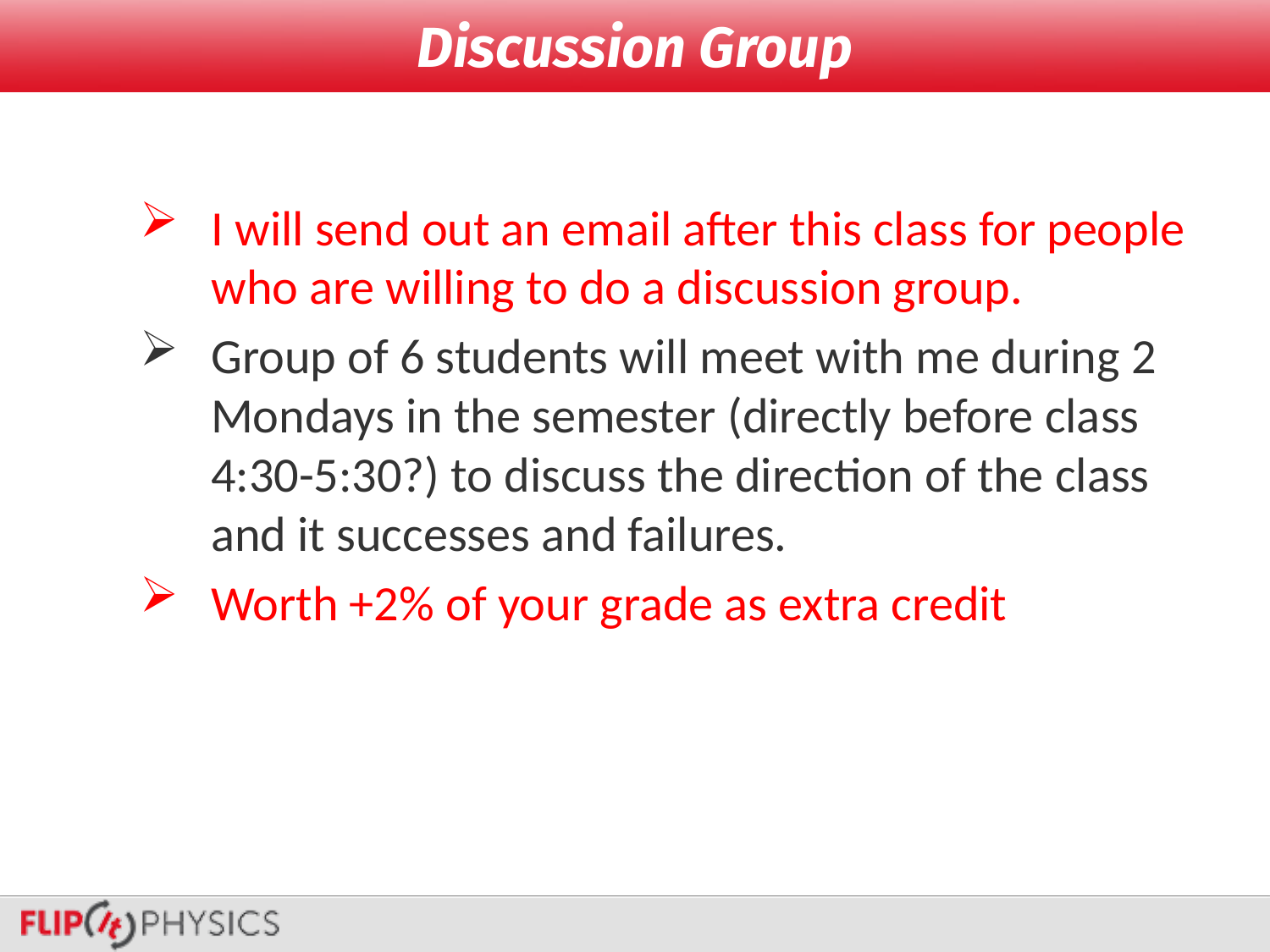

# Discussion Group

I will send out an email after this class for people who are willing to do a discussion group.
Group of 6 students will meet with me during 2 Mondays in the semester (directly before class 4:30-5:30?) to discuss the direction of the class and it successes and failures.
Worth +2% of your grade as extra credit